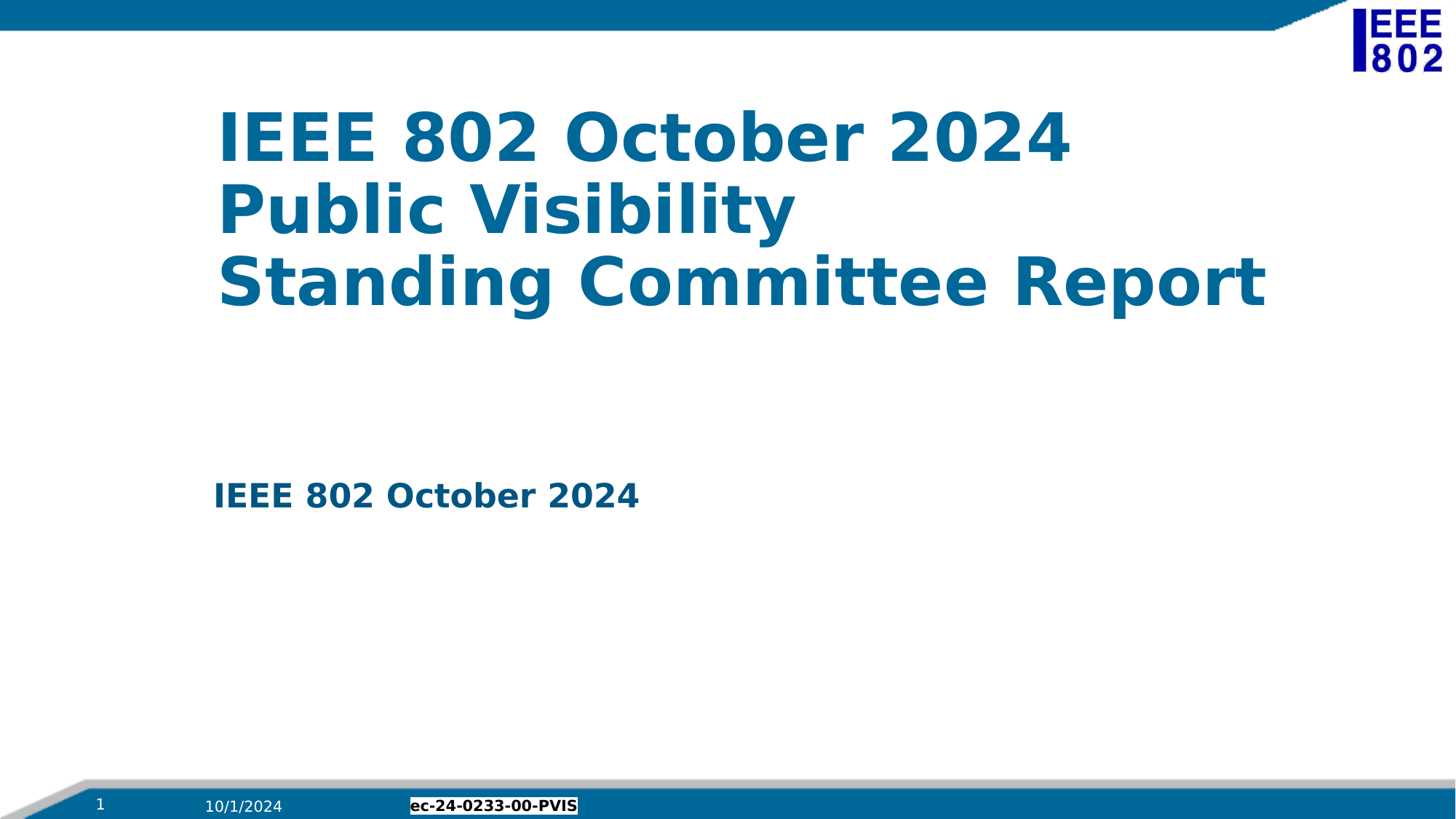

# IEEE 802 October 2024 Public Visibility Standing Committee Report
IEEE 802 October 2024
1
10/1/2024